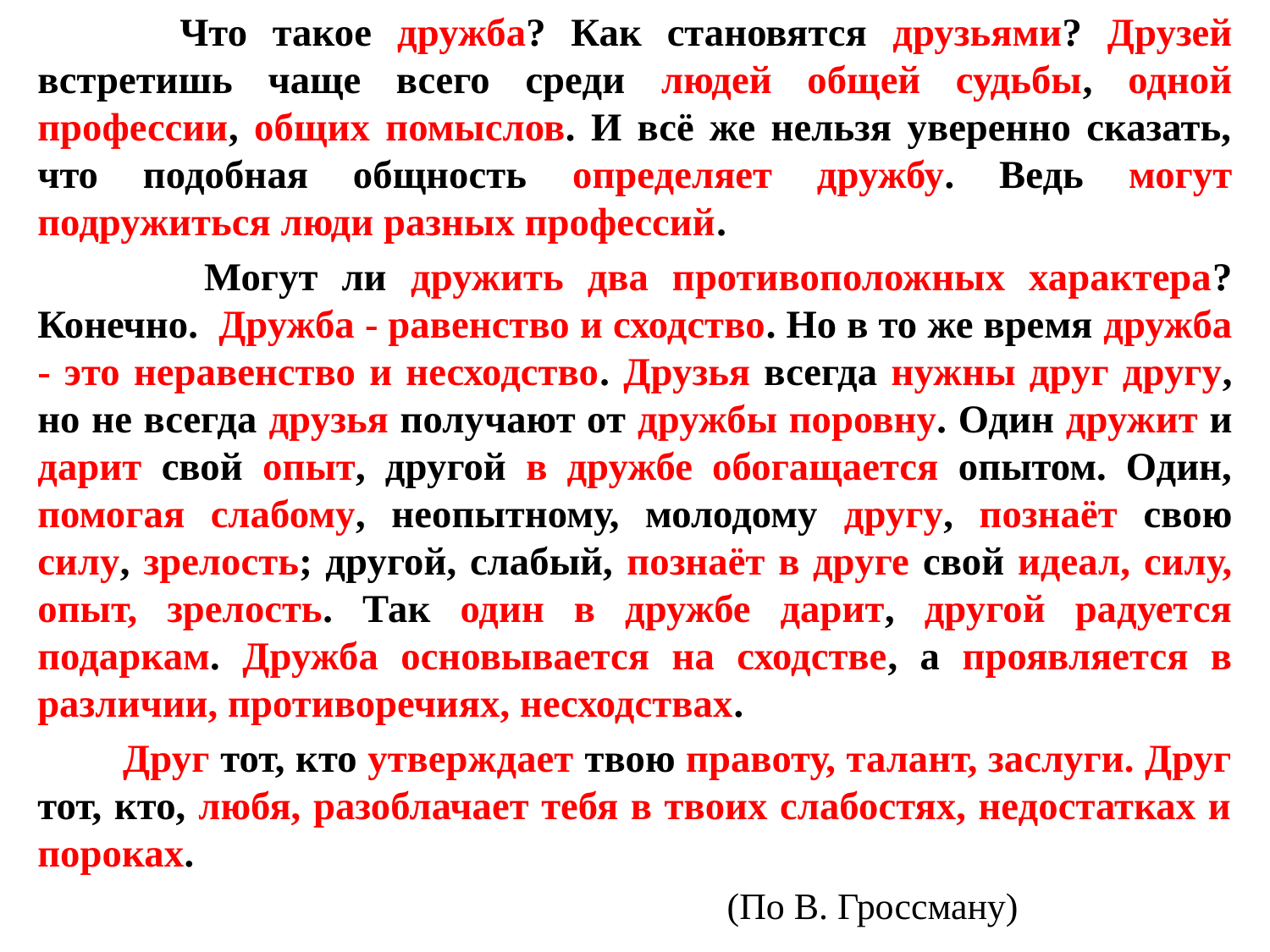

Что такое дружба? Как становятся друзьями? Друзей встретишь чаще всего среди людей общей судьбы, одной профессии, общих помыслов. И всё же нельзя уверенно сказать, что подобная общность определяет дружбу. Ведь могут подружиться люди разных профессий.
       Могут ли дружить два противоположных характера? Конечно.  Дружба - равенство и сходство. Но в то же время дружба - это неравенство и несходство. Друзья всегда нужны друг другу, но не всегда друзья получают от дружбы поровну. Один дружит и дарит свой опыт, другой в дружбе обогащается опытом. Один, помогая слабому, неопытному, молодому другу, познаёт свою силу, зрелость; другой, слабый, познаёт в друге свой идеал, силу, опыт, зрелость. Так один в дружбе дарит, другой радуется подаркам. Дружба основывается на сходстве, а проявляется в различии, противоречиях, несходствах.
        Друг тот, кто утверждает твою правоту, талант, заслуги. Друг тот, кто, любя, разоблачает тебя в твоих слабостях, недостатках и пороках.
                                                                          (По В. Гроссману)